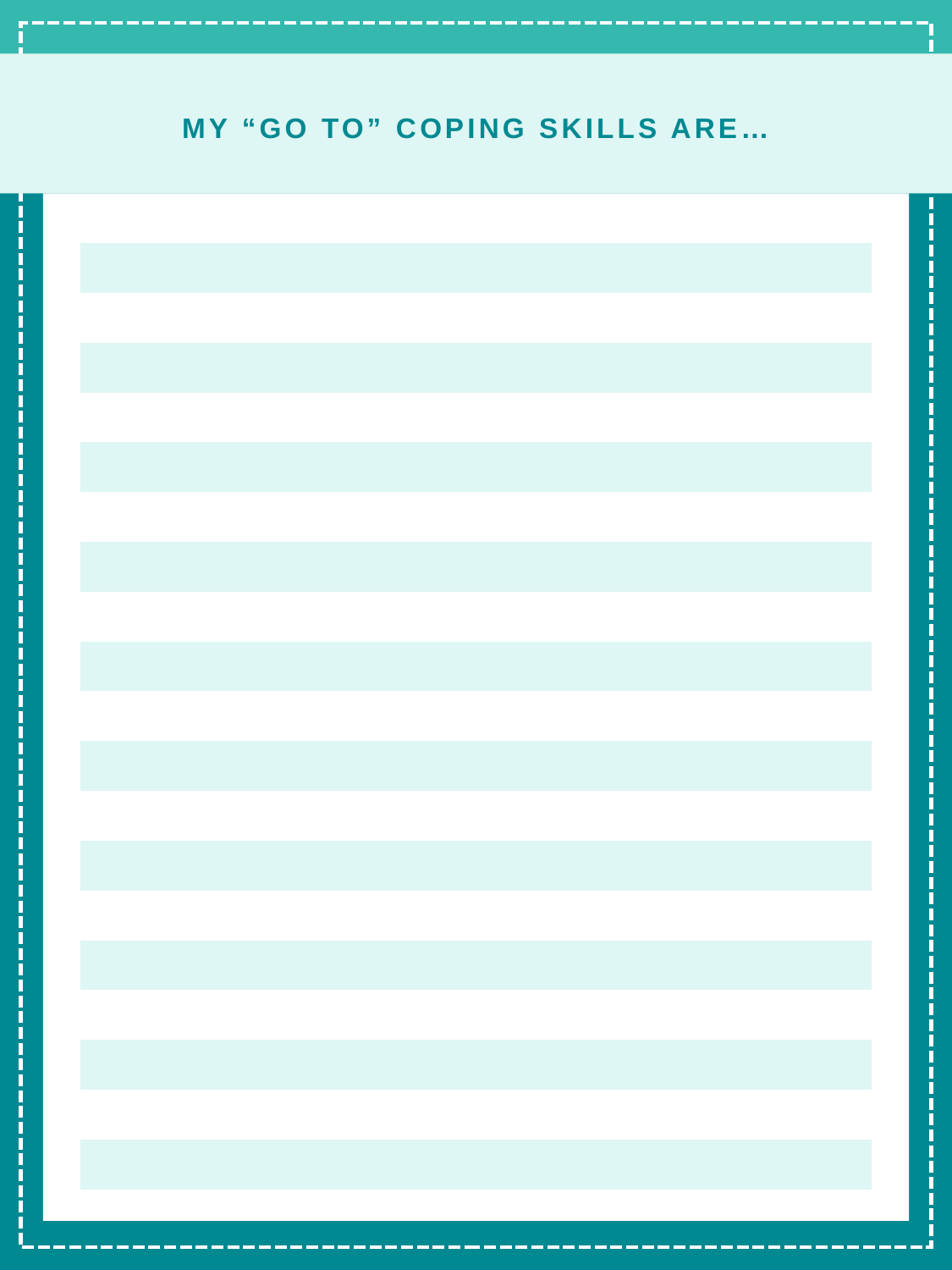

MY “GO TO” COPING SKILLS ARE…

|  |
| --- |
|  |
|  |
|  |
|  |
|  |
|  |
|  |
|  |
|  |
|  |
|  |
|  |
|  |
|  |
|  |
|  |
|  |
|  |